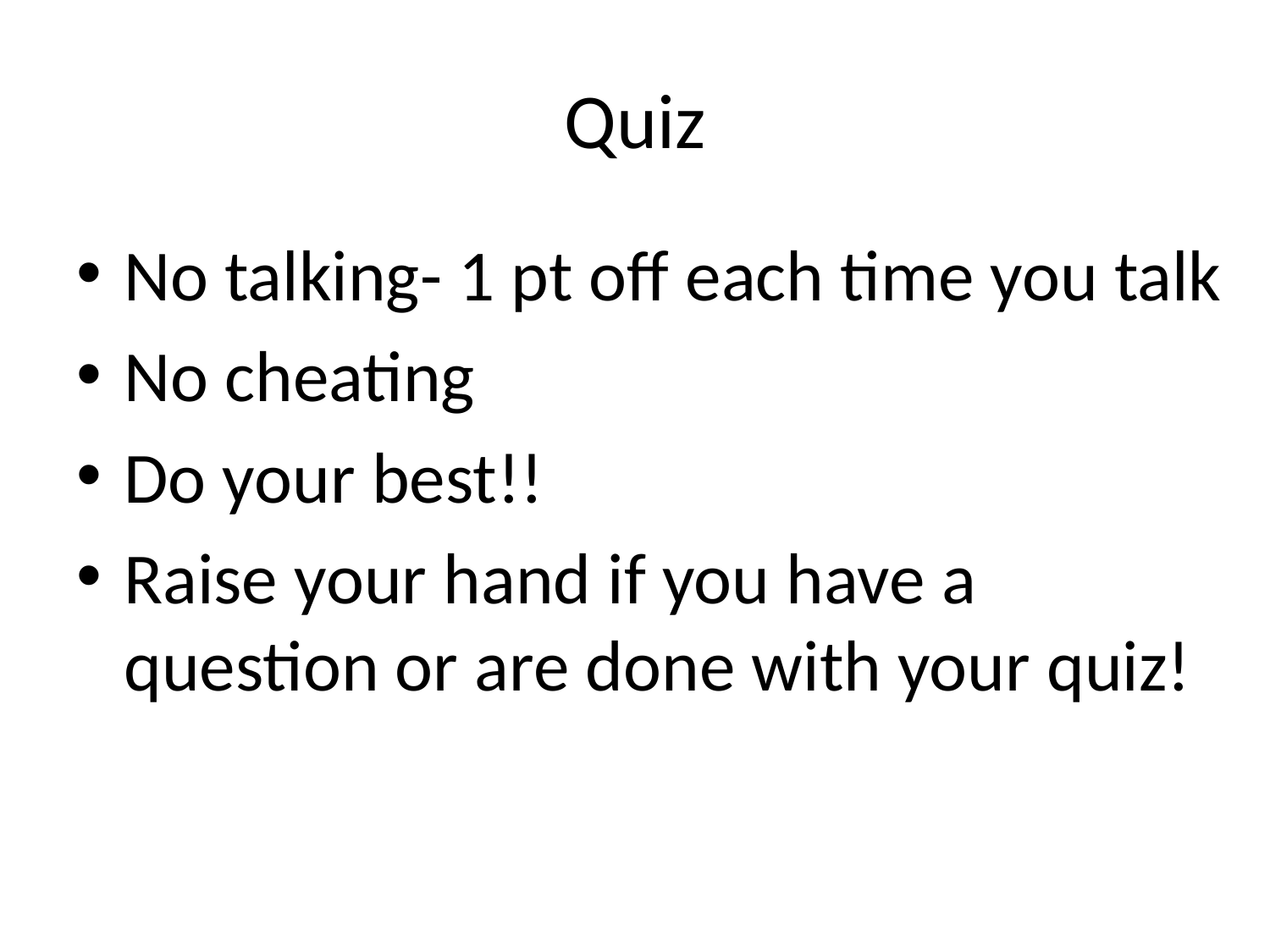

# Quiz
No talking- 1 pt off each time you talk
No cheating
Do your best!!
Raise your hand if you have a question or are done with your quiz!